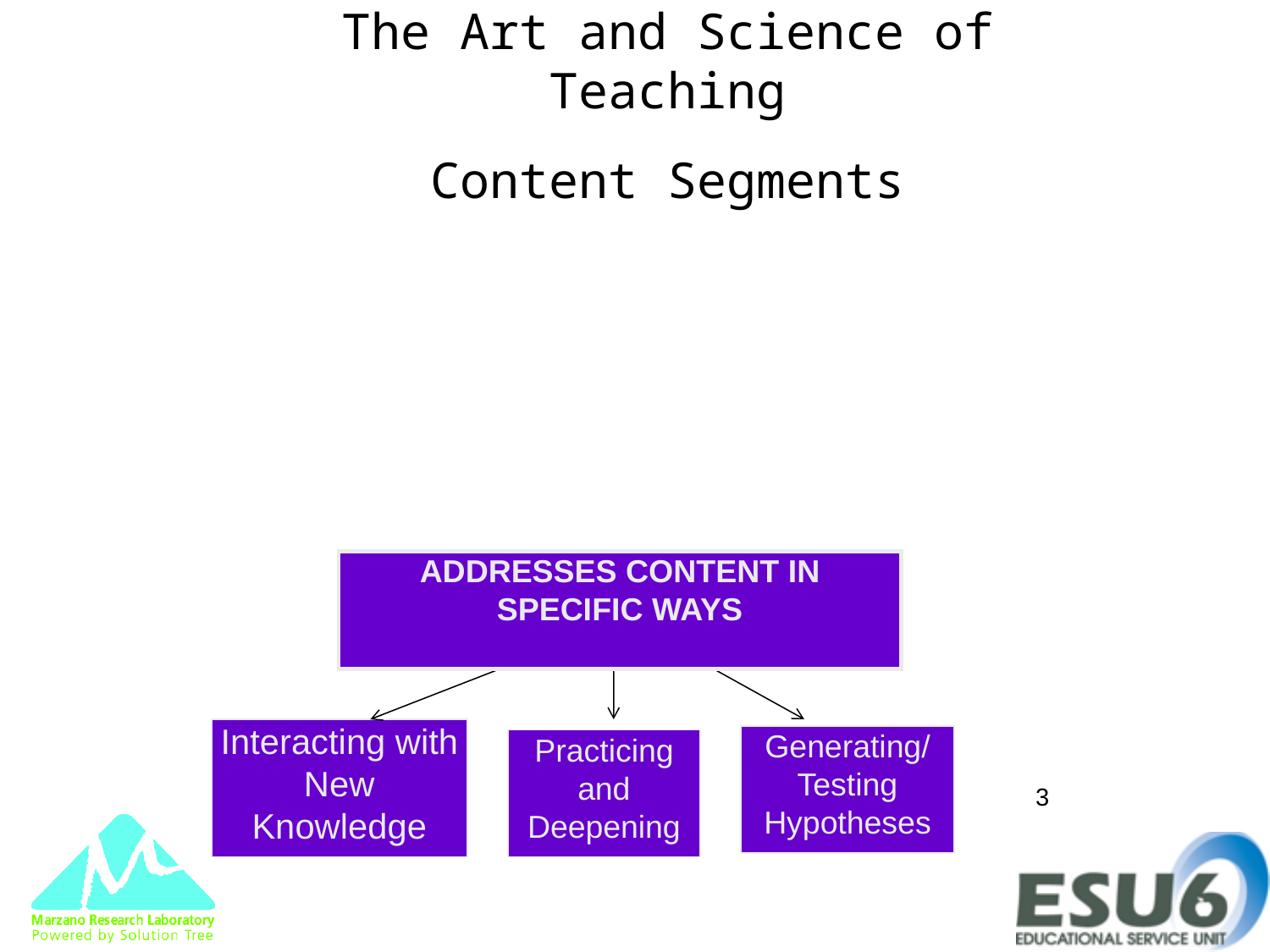

The Art and Science of Teaching
Content Segments

ADDRESSES CONTENT IN SPECIFIC WAYS

Interacting with New Knowledge
Generating/ Testing Hypotheses
Practicing and Deepening
3